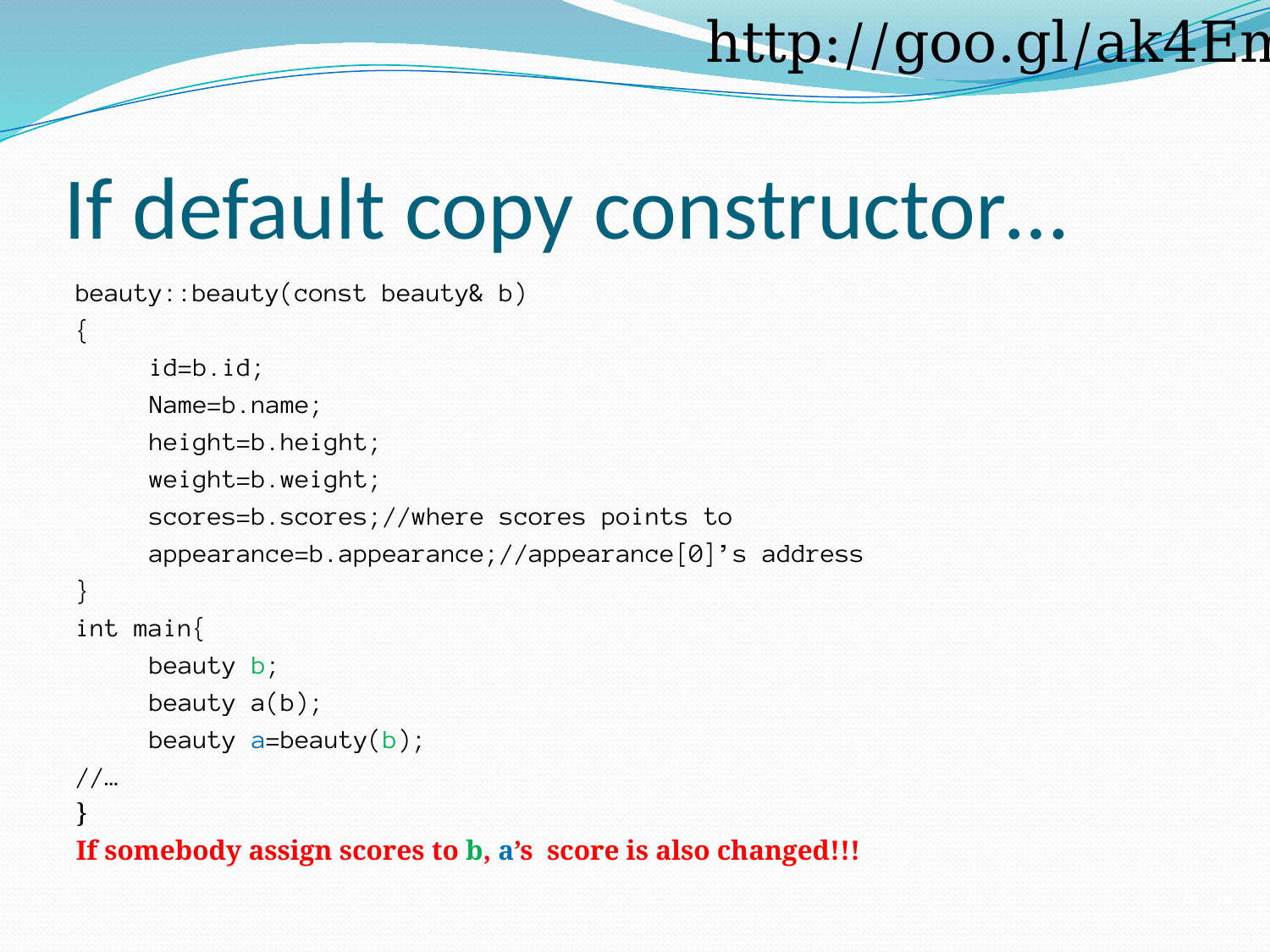

http://goo.gl/ak4Em
# If default copy constructor…
beauty::beauty(const beauty& b)
{
	id=b.id;
	Name=b.name;
	height=b.height;
	weight=b.weight;
	scores=b.scores;//where scores points to
	appearance=b.appearance;//appearance[0]’s address
}
int main{
	beauty b;
	beauty a(b);
	beauty a=beauty(b);
//…
}
If somebody assign scores to b, a’s  score is also changed!!!